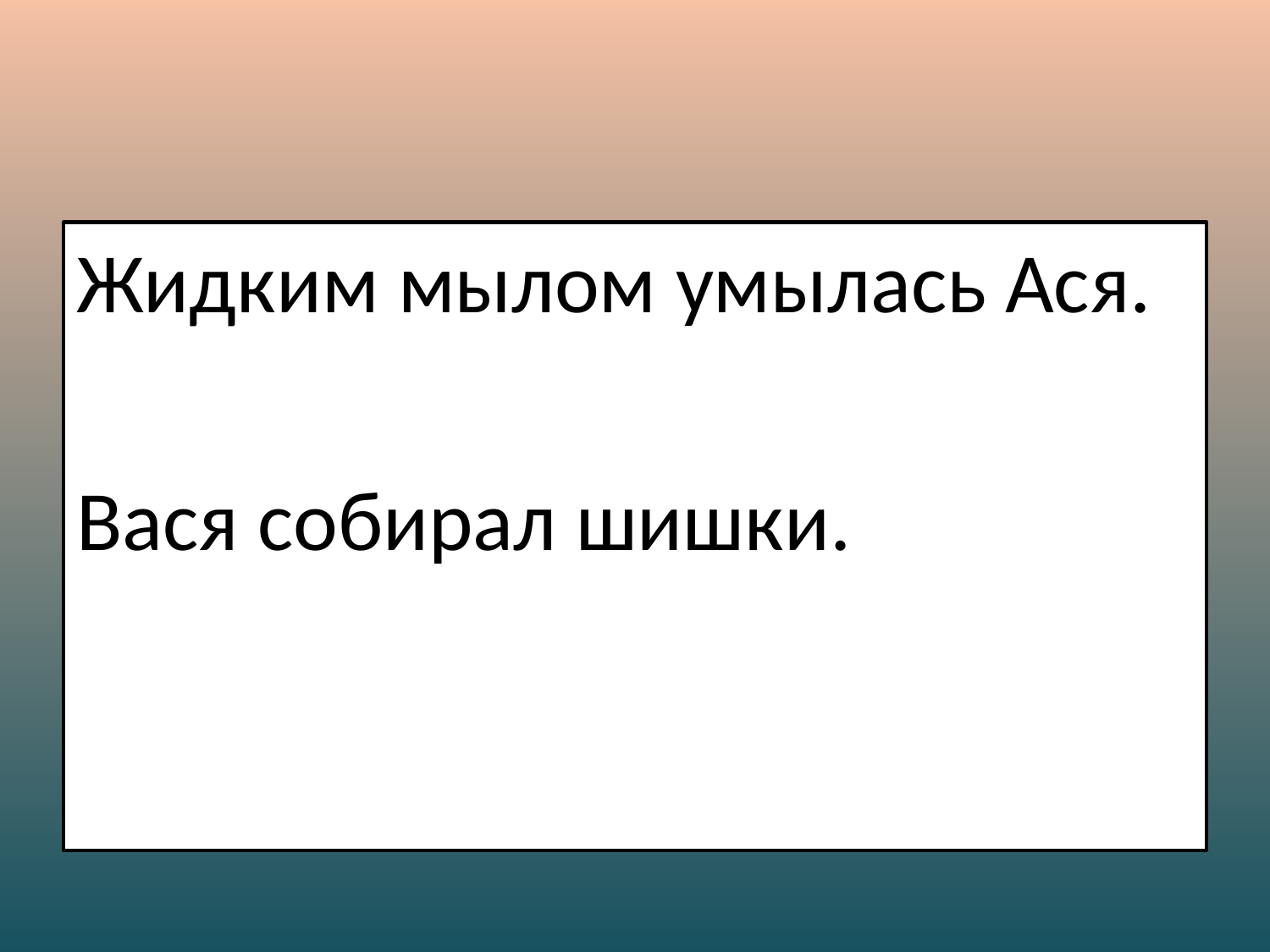

#
Жидким мылом умылась Ася.

Вася собирал шишки.